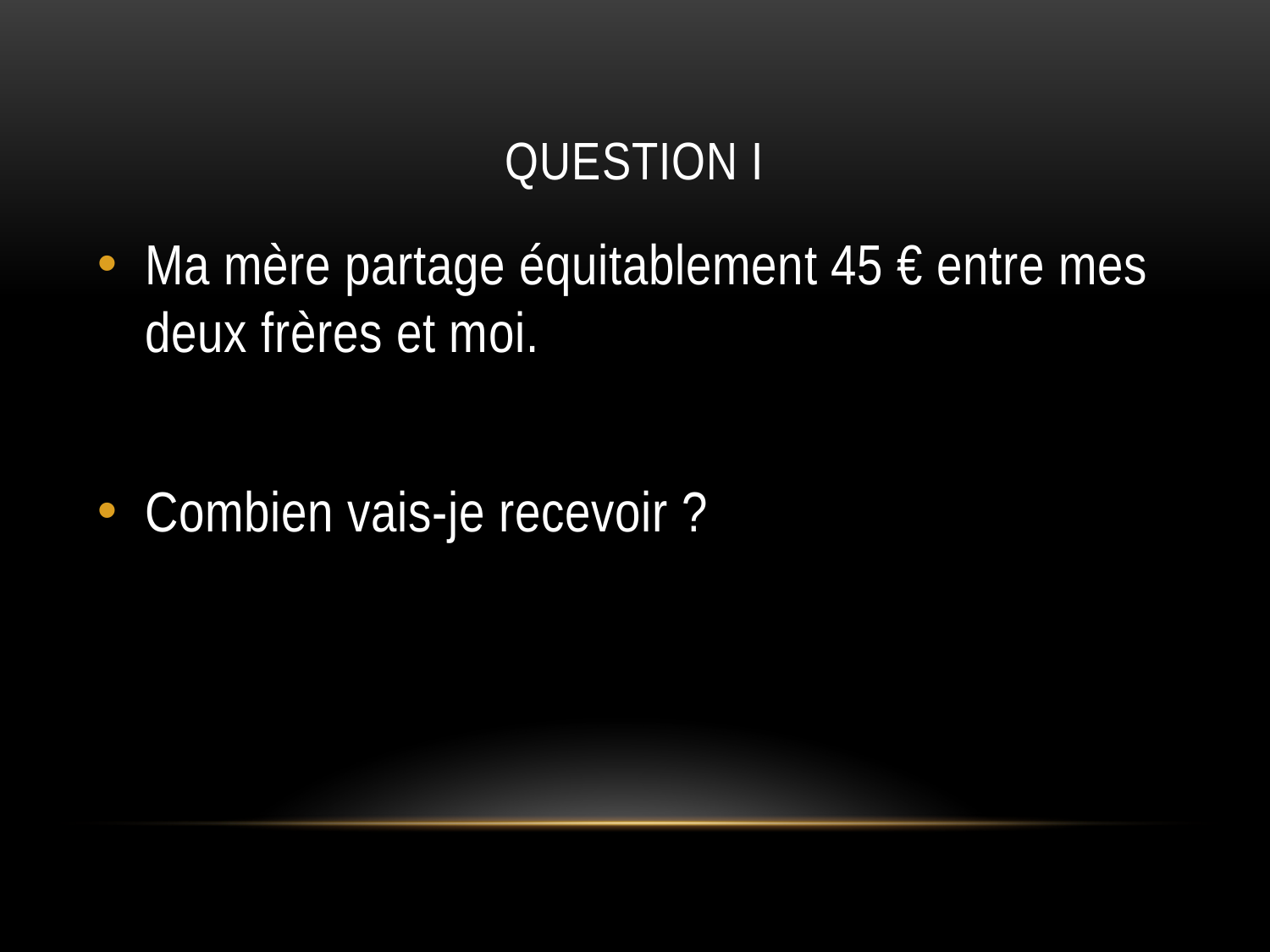

# QUESTION I
Ma mère partage équitablement 45 € entre mes deux frères et moi.

Combien vais-je recevoir ?